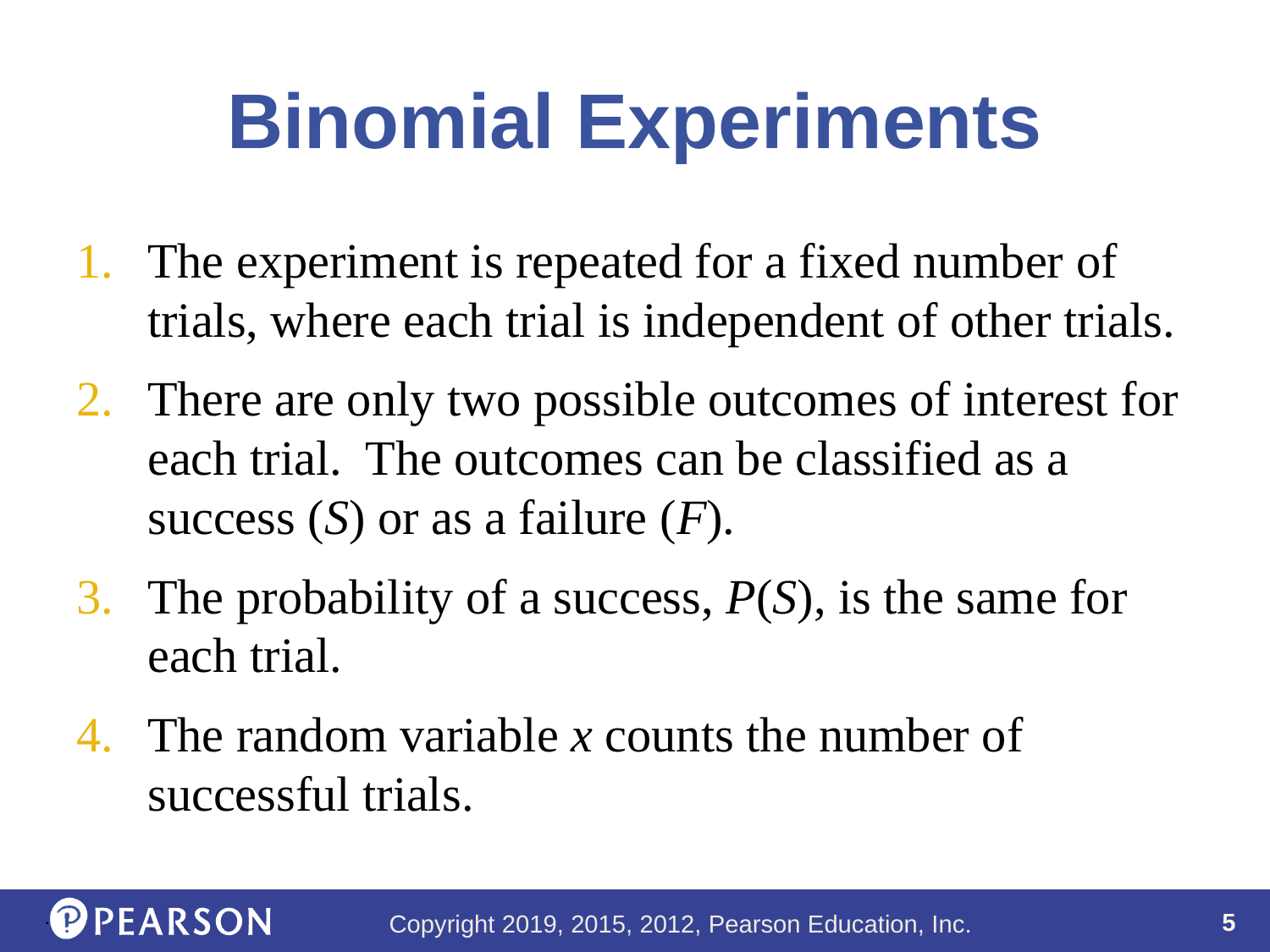

# Binomial Experiments
The experiment is repeated for a fixed number of trials, where each trial is independent of other trials.
There are only two possible outcomes of interest for each trial.  The outcomes can be classified as a success (S) or as a failure (F).
The probability of a success, P(S), is the same for each trial.
The random variable x counts the number of successful trials.

.